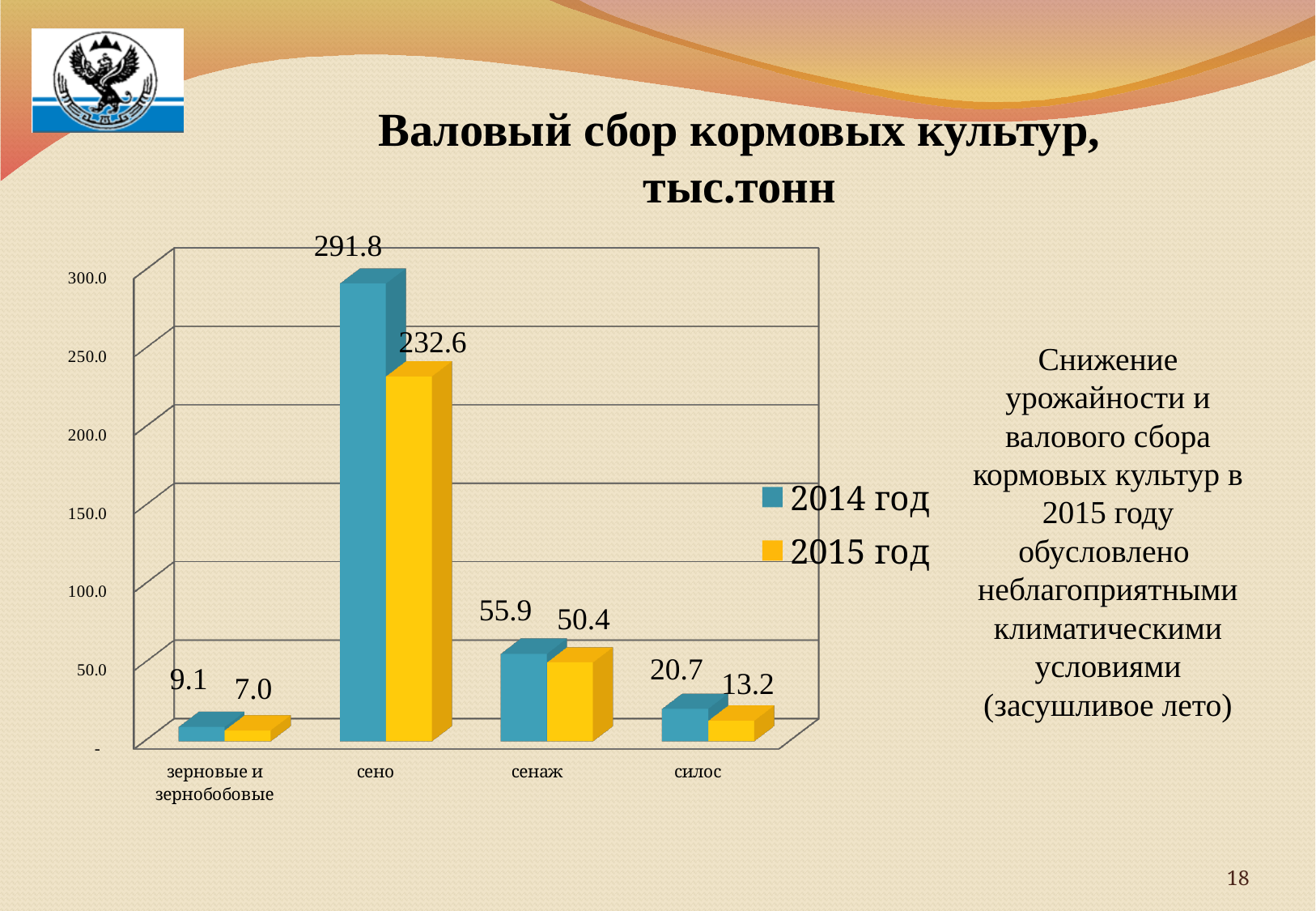

# Валовый сбор кормовых культур, тыс.тонн

[unsupported chart]

Снижение урожайности и валового сбора кормовых культур в 2015 году обусловлено  неблагоприятными климатическими условиями (засушливое лето)
18